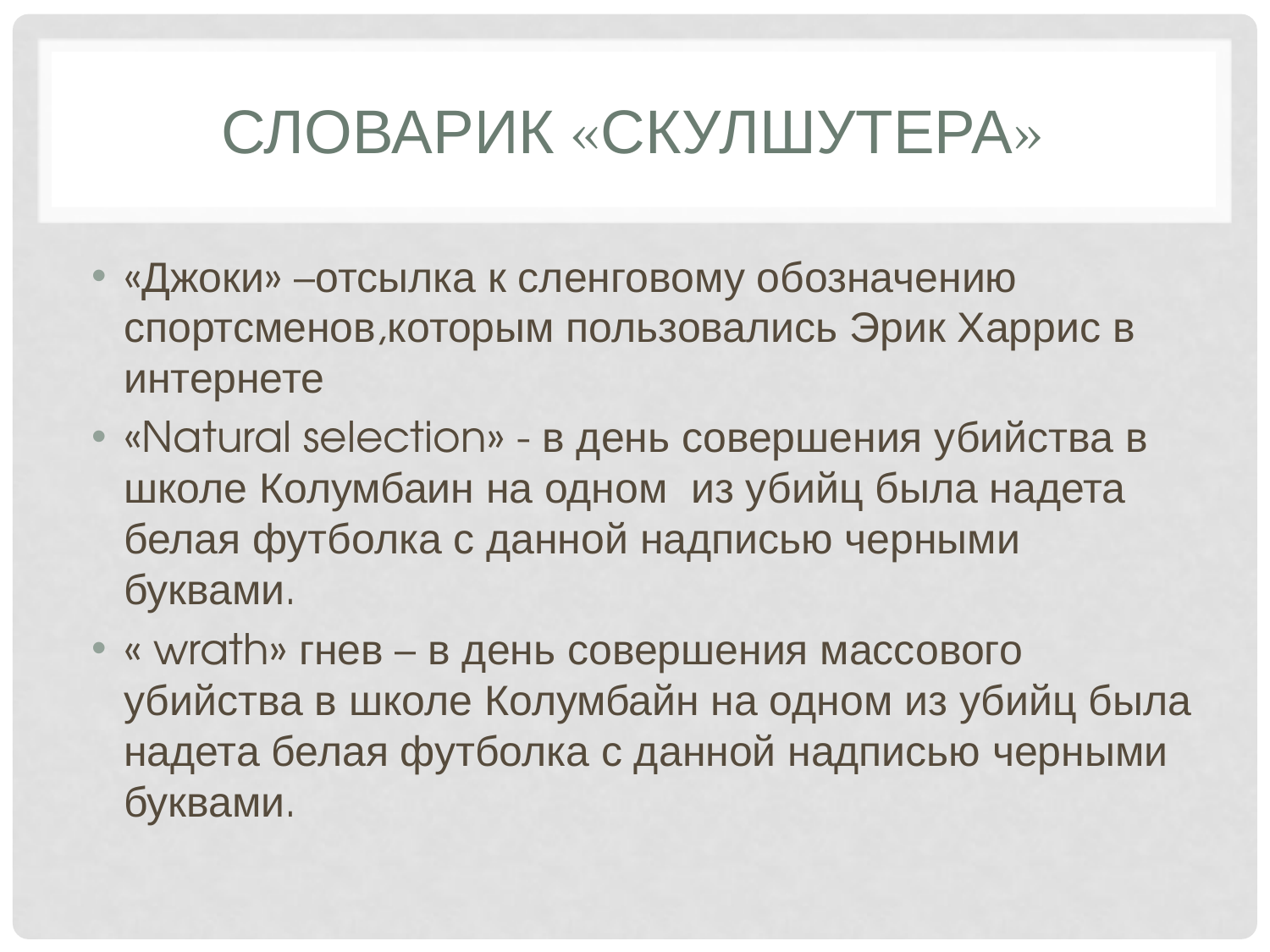

# Словарик «Скулшутера»
«Джоки» –отсылка к сленговому обозначению спортсменов,которым пользовались Эрик Харрис в интернете
«Natural selection» - в день совершения убийства в школе Колумбаин на одном  из убийц была надета белая футболка с данной надписью черными буквами.
« wrath» гнев – в день совершения массового убийства в школе Колумбайн на одном из убийц была надета белая футболка с данной надписью черными буквами.